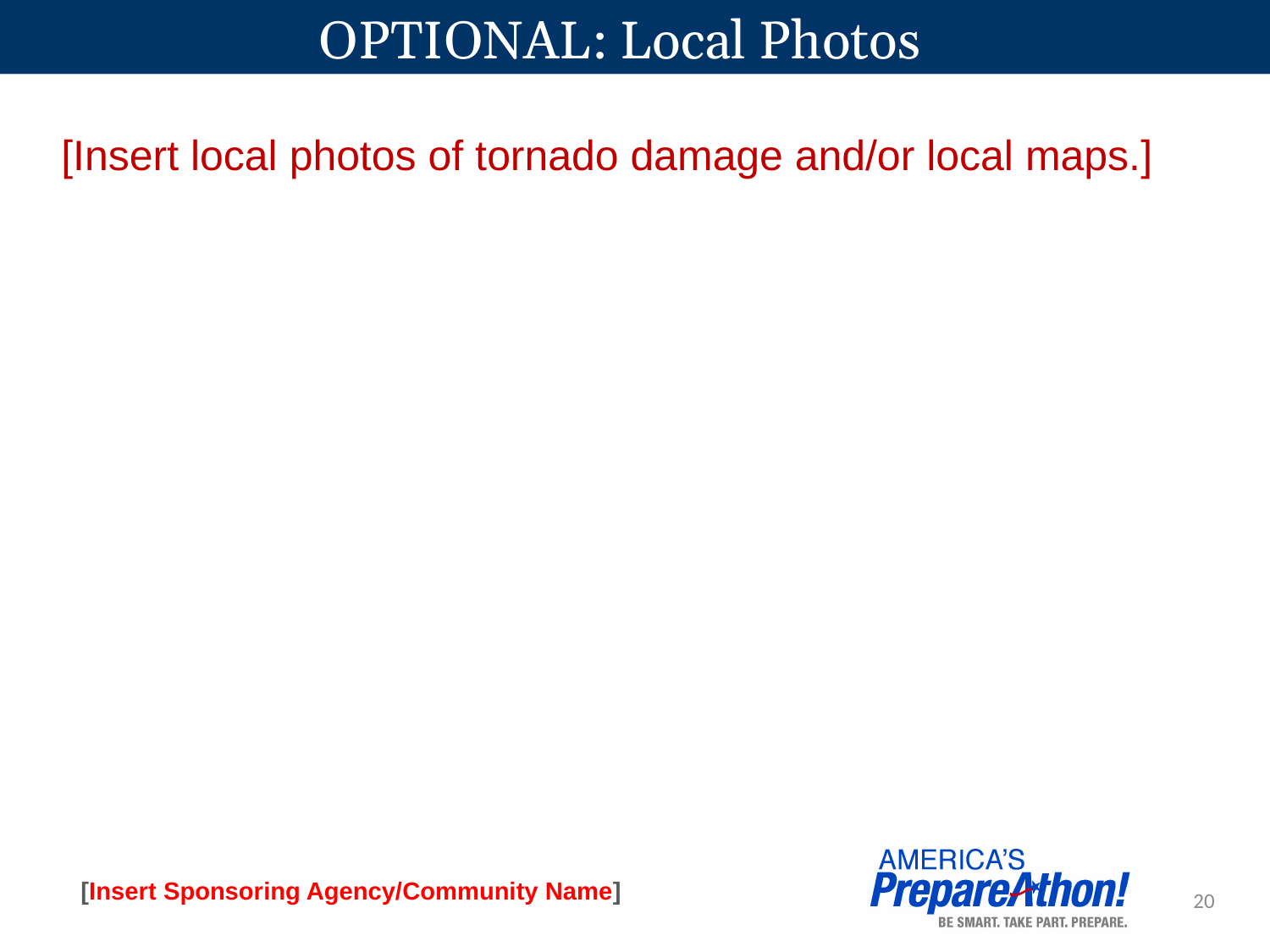

# OPTIONAL: Local Photos
[Insert local photos of tornado damage and/or local maps.]

20